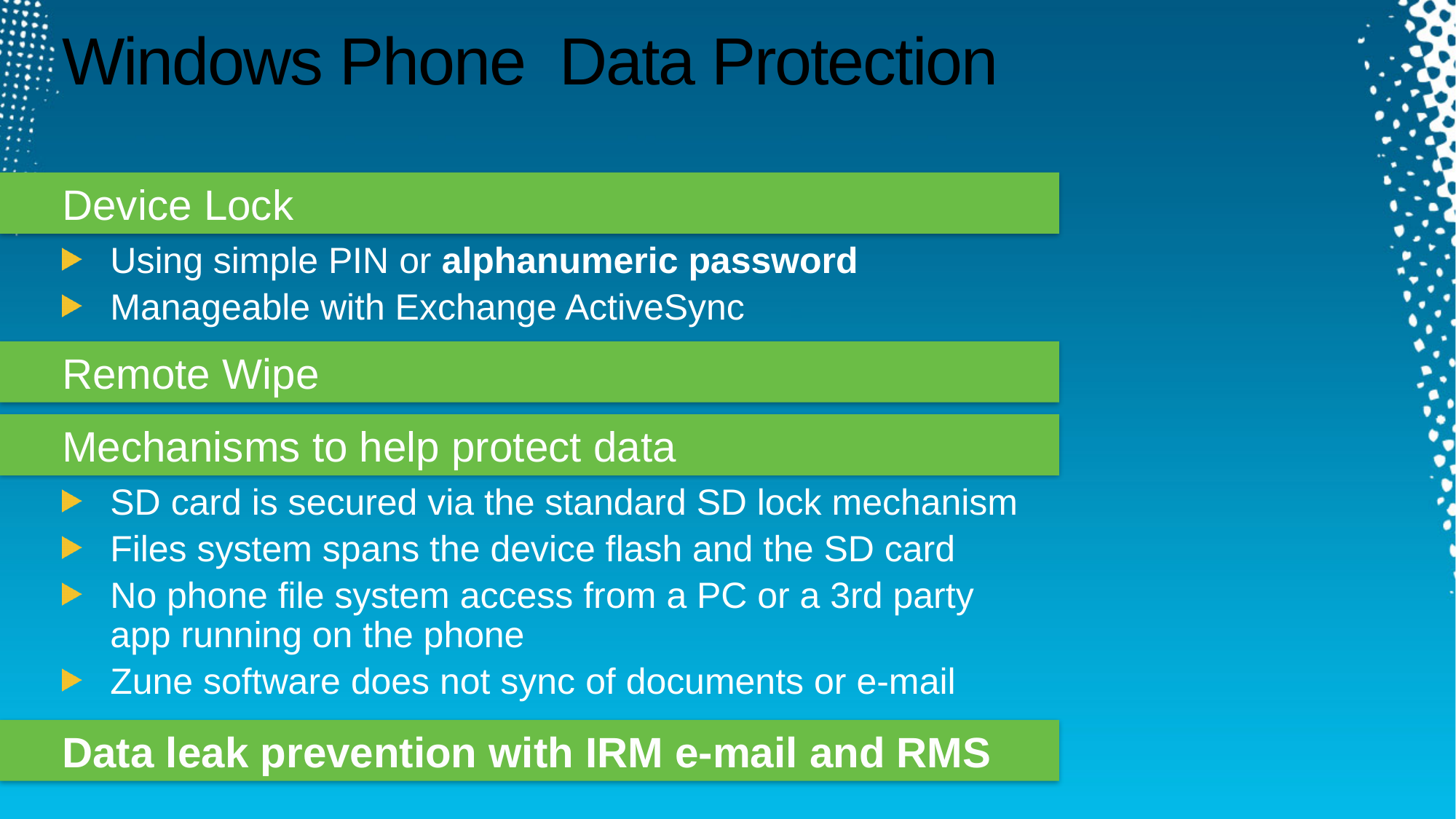

# Windows Phone  Data Protection
Device Lock
Using simple PIN or alphanumeric password
Manageable with Exchange ActiveSync
Remote Wipe
Mechanisms to help protect data
SD card is secured via the standard SD lock mechanism
Files system spans the device flash and the SD card
No phone file system access from a PC or a 3rd party app running on the phone
Zune software does not sync of documents or e-mail
Data leak prevention with IRM e-mail and RMS